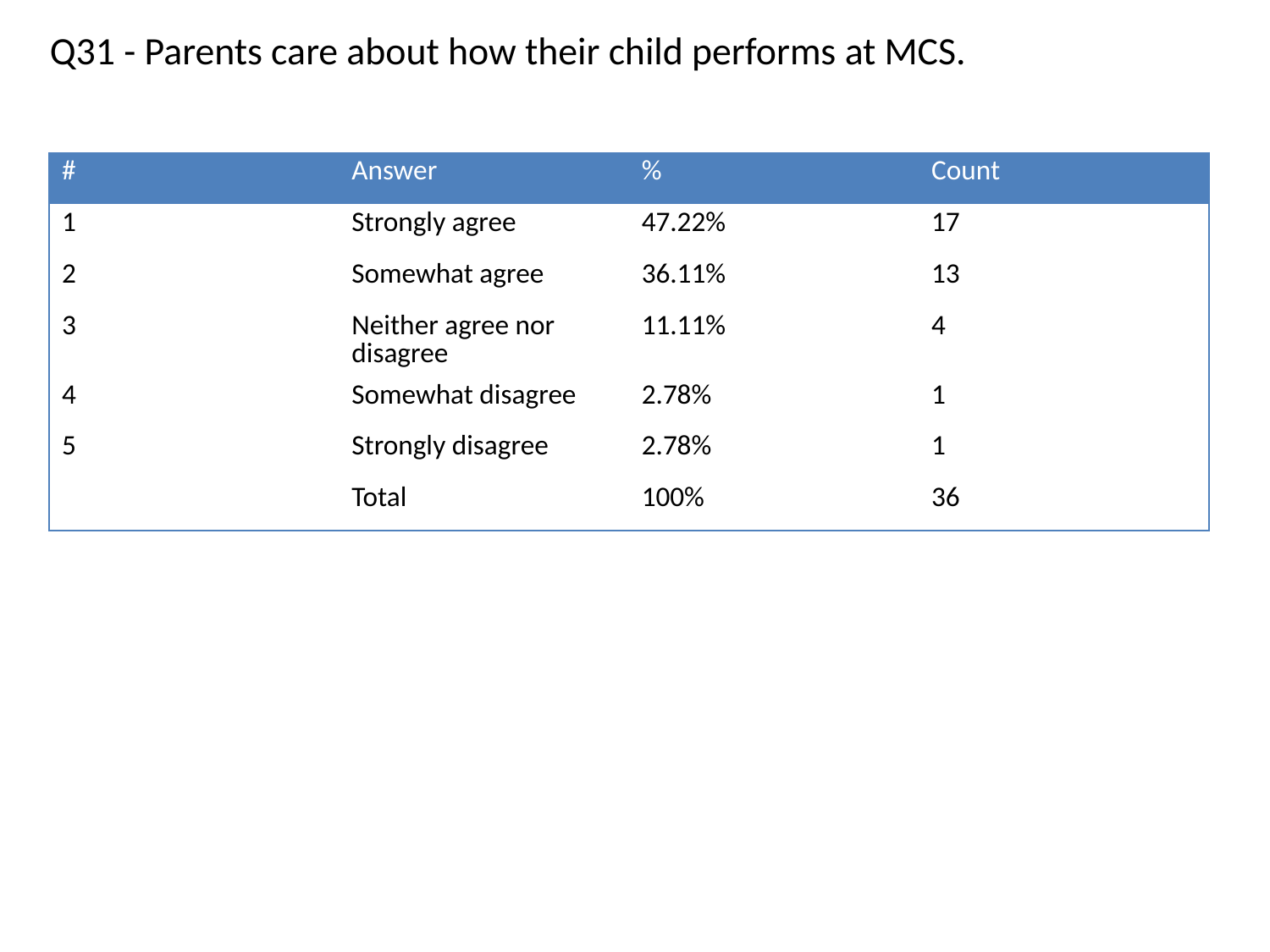

Q31 - Parents care about how their child performs at MCS.
| # | Answer | % | Count |
| --- | --- | --- | --- |
| 1 | Strongly agree | 47.22% | 17 |
| 2 | Somewhat agree | 36.11% | 13 |
| 3 | Neither agree nor disagree | 11.11% | 4 |
| 4 | Somewhat disagree | 2.78% | 1 |
| 5 | Strongly disagree | 2.78% | 1 |
|  | Total | 100% | 36 |